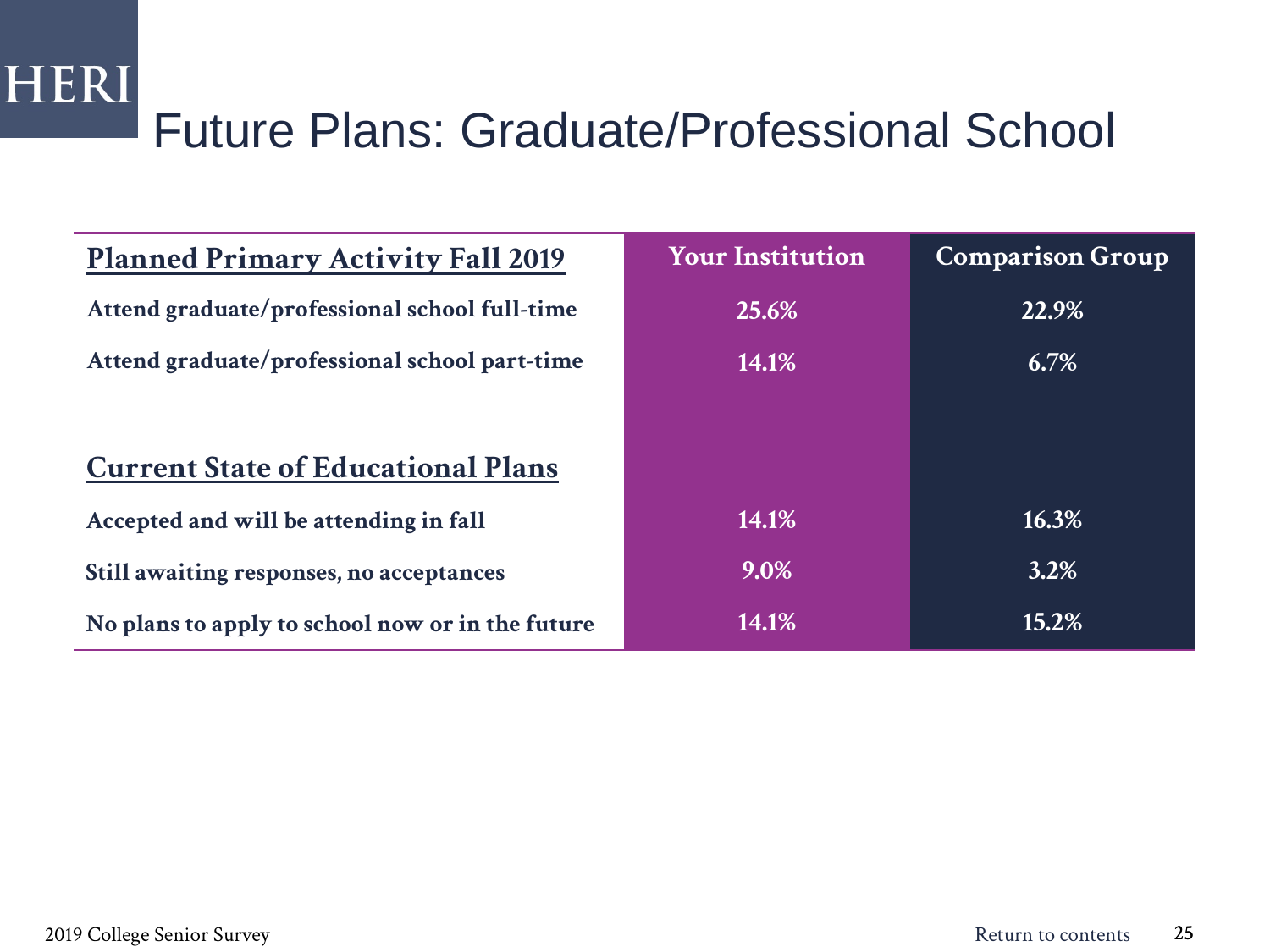

Future Plans: Graduate/Professional School
| Planned Primary Activity Fall 2019 | Your Institution | Comparison Group |
| --- | --- | --- |
| Attend graduate/professional school full-time | 25.6% | 22.9% |
| Attend graduate/professional school part-time | 14.1% | 6.7% |
|  |  |  |
| Current State of Educational Plans |  |  |
| Accepted and will be attending in fall | 14.1% | 16.3% |
| Still awaiting responses, no acceptances | 9.0% | 3.2% |
| No plans to apply to school now or in the future | 14.1% | 15.2% |
2019 College Senior Survey
25
25